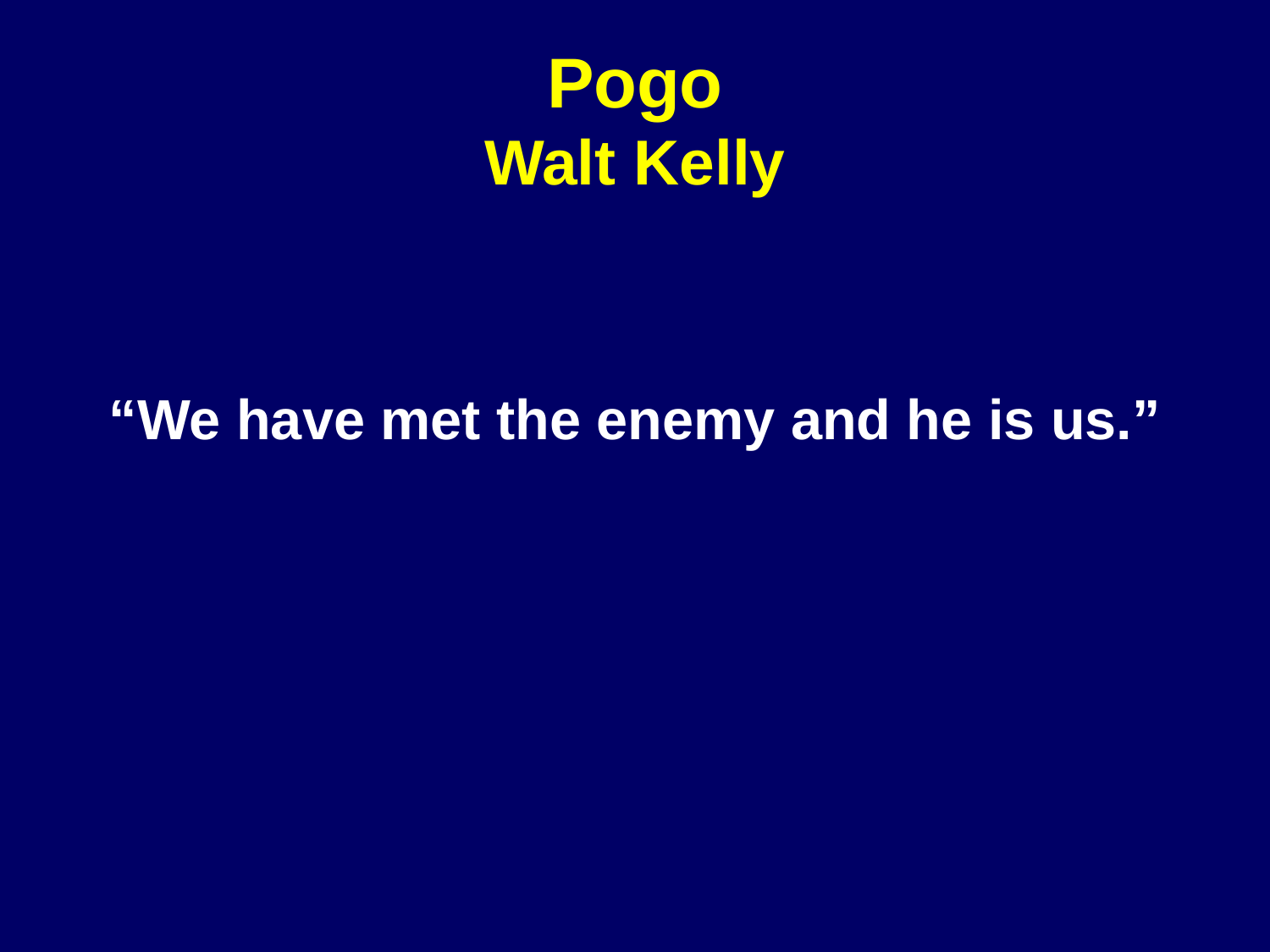

# Pogo Walt Kelly

“We have met the enemy and he is us.”